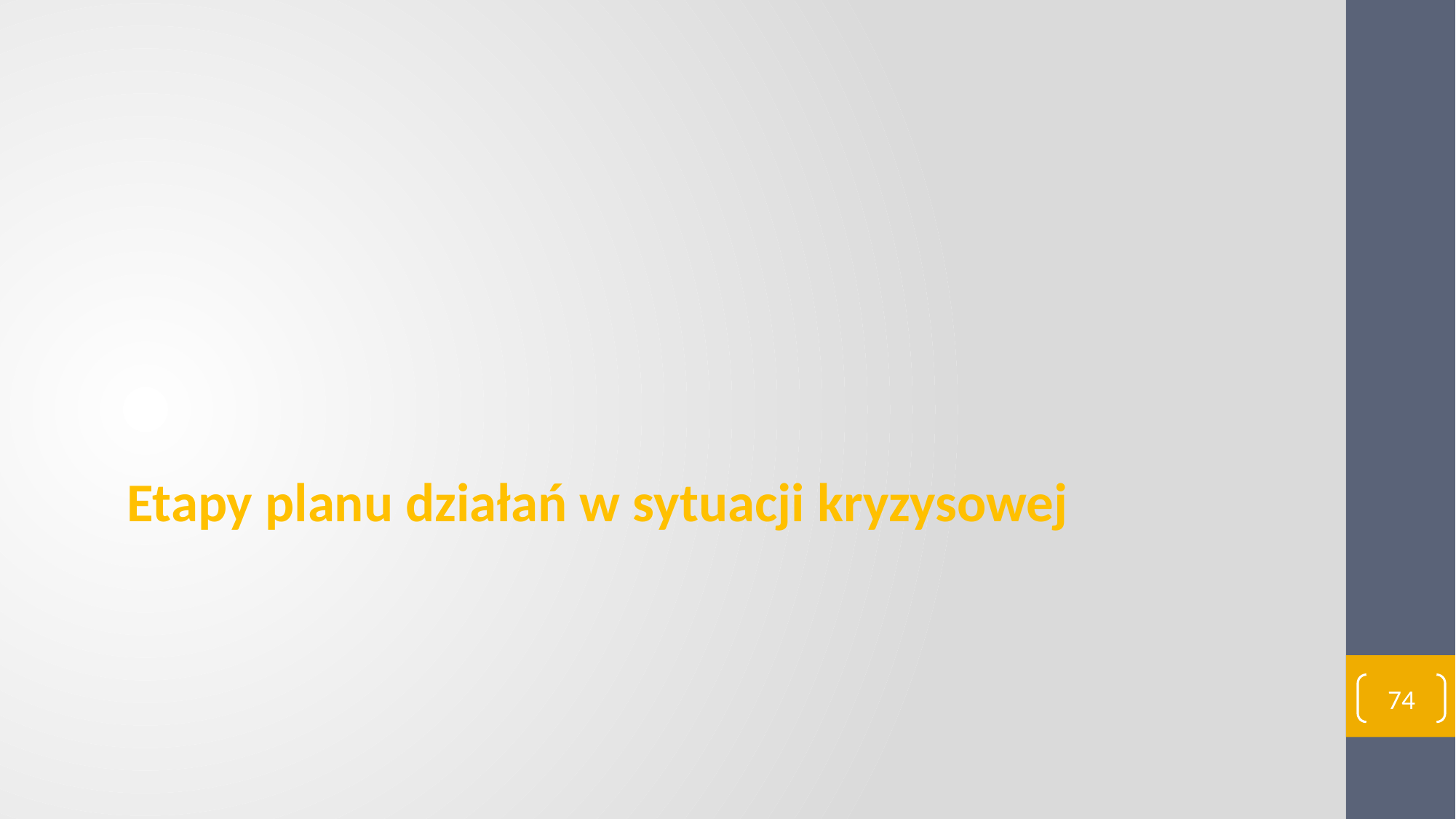

# Etapy planu działań w sytuacji kryzysowej
74